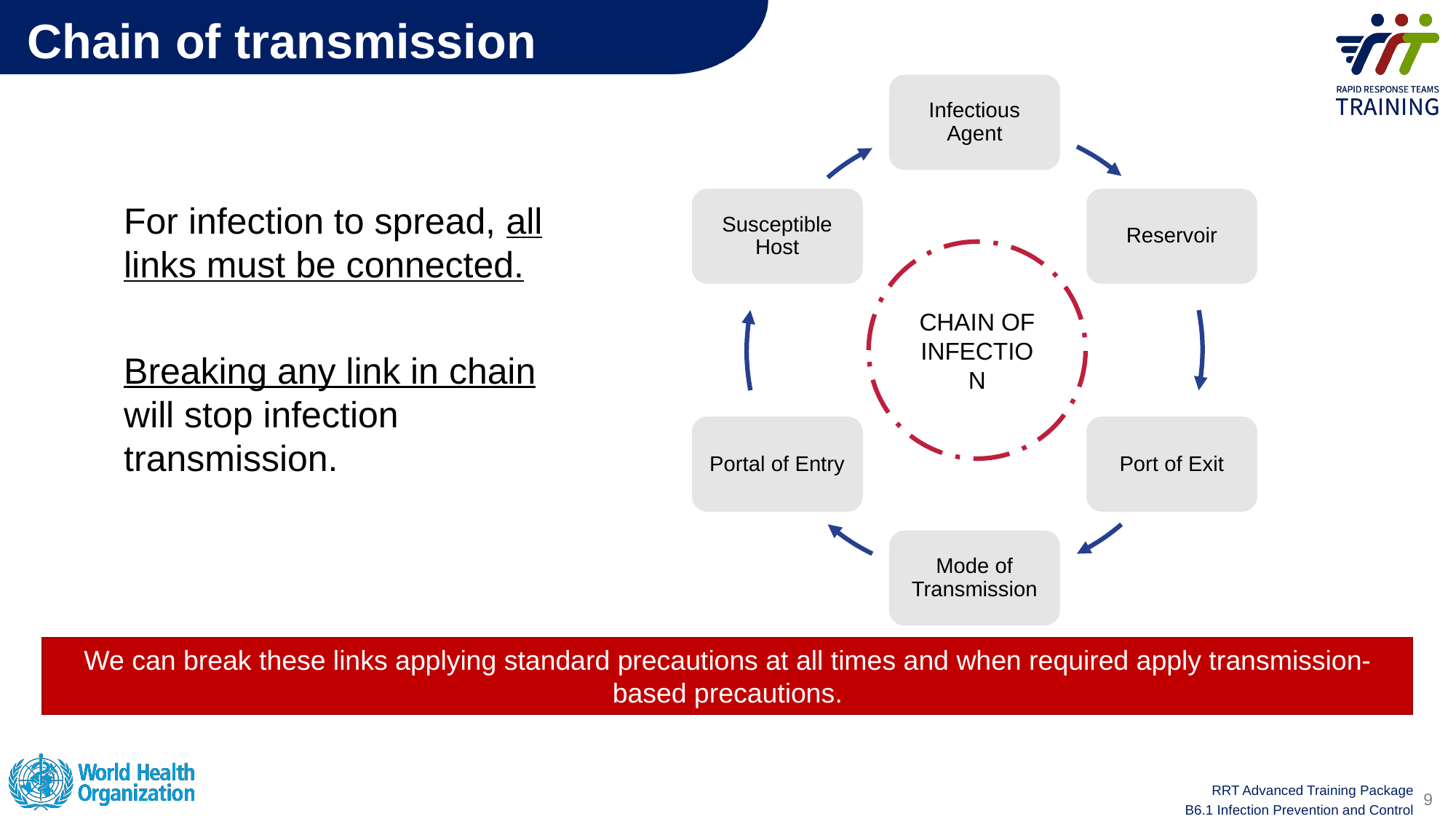

Chain of transmission

Infectious Agent

Susceptible Host

Reservoir

CHAIN OF INFECTION

Portal of Entry

Port of Exit

Mode of Transmission
For infection to spread, all links must be connected.

Breaking any link in chain will stop infection transmission.
We can break these links applying standard precautions at all times and when required apply transmission-based precautions.